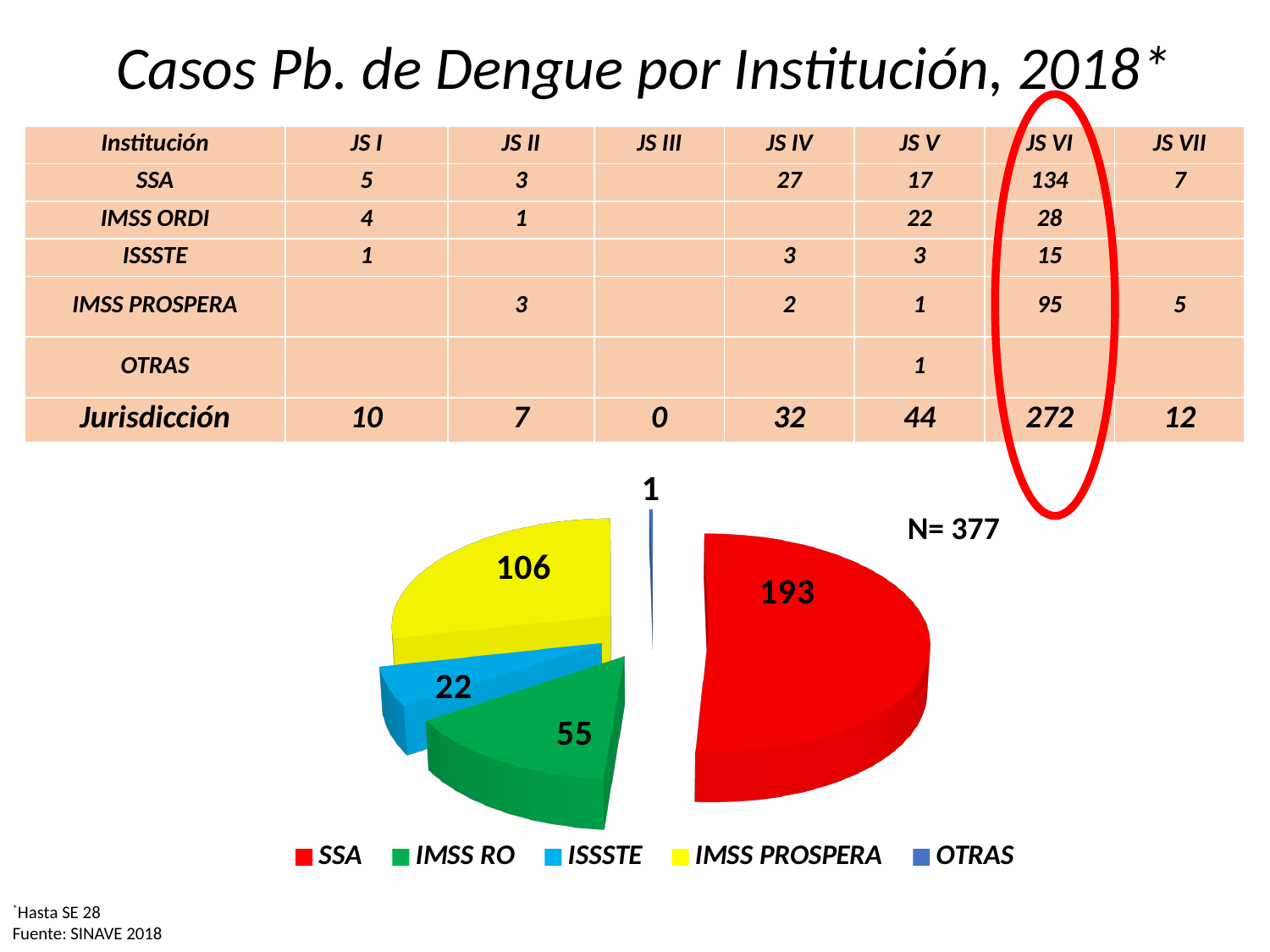

Casos Pb. de Dengue por Institución, 2018*

| Institución | JS I | JS II | JS III | JS IV | JS V | JS VI | JS VII |
| --- | --- | --- | --- | --- | --- | --- | --- |
| SSA | 5 | 3 |  | 27 | 17 | 134 | 7 |
| IMSS ORDI | 4 | 1 |  |  | 22 | 28 |  |
| ISSSTE | 1 |  |  | 3 | 3 | 15 |  |
| IMSS PROSPERA |  | 3 |  | 2 | 1 | 95 | 5 |
| OTRAS |  |  |  |  | 1 |  |  |
| Jurisdicción | 10 | 7 | 0 | 32 | 44 | 272 | 12 |

[unsupported chart]

N= 377
*Hasta SE 28
Fuente: SINAVE 2018